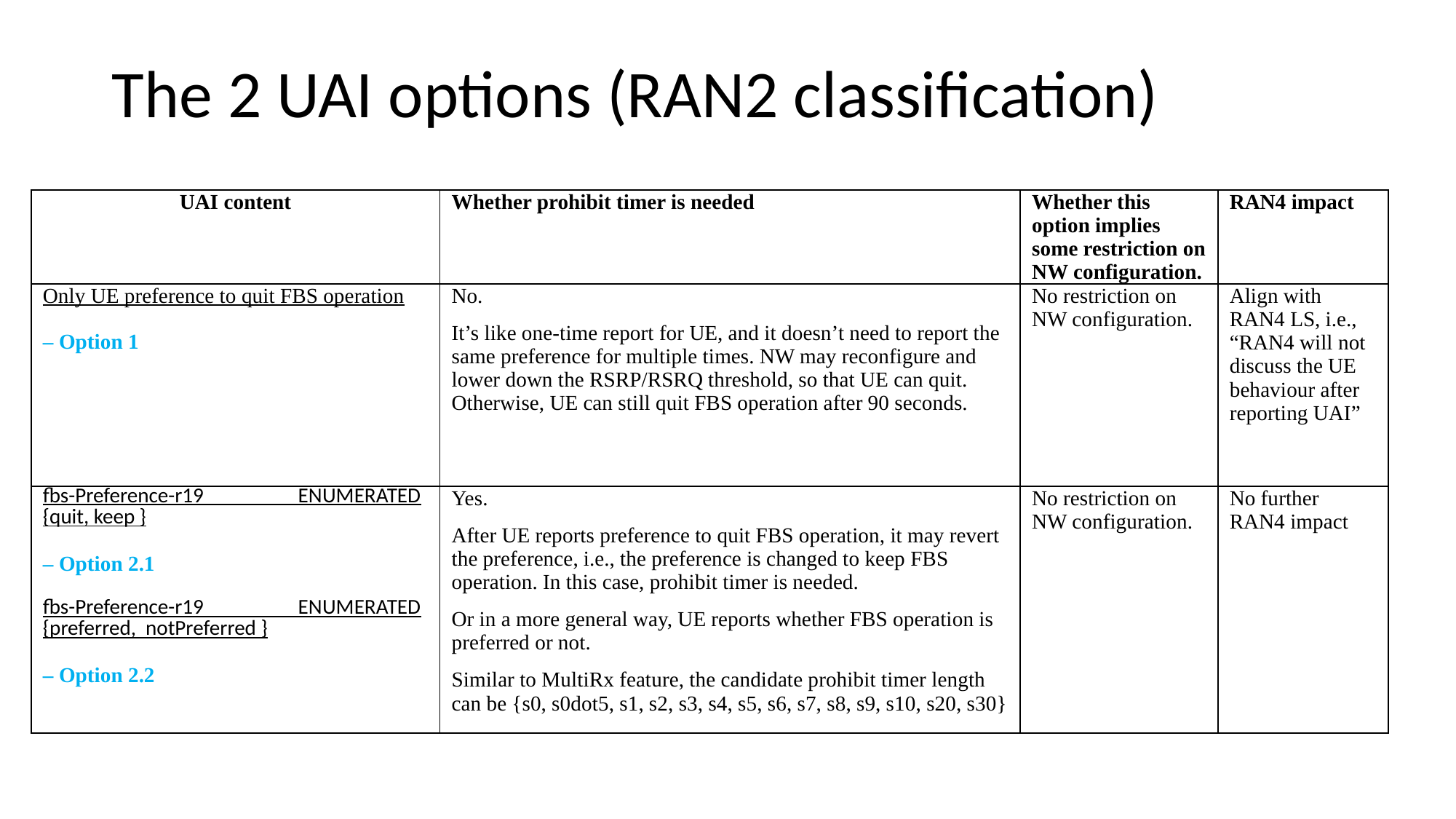

# The 2 UAI options (RAN2 classification)
| UAI content | Whether prohibit timer is needed | Whether this option implies some restriction on NW configuration. | RAN4 impact |
| --- | --- | --- | --- |
| Only UE preference to quit FBS operation – Option 1 | No. It’s like one-time report for UE, and it doesn’t need to report the same preference for multiple times. NW may reconfigure and lower down the RSRP/RSRQ threshold, so that UE can quit. Otherwise, UE can still quit FBS operation after 90 seconds. | No restriction on NW configuration. | Align with RAN4 LS, i.e., “RAN4 will not discuss the UE behaviour after reporting UAI” |
| fbs-Preference-r19 ENUMERATED {quit, keep } – Option 2.1 fbs-Preference-r19 ENUMERATED {preferred, notPreferred } – Option 2.2 | Yes. After UE reports preference to quit FBS operation, it may revert the preference, i.e., the preference is changed to keep FBS operation. In this case, prohibit timer is needed. Or in a more general way, UE reports whether FBS operation is preferred or not. Similar to MultiRx feature, the candidate prohibit timer length can be {s0, s0dot5, s1, s2, s3, s4, s5, s6, s7, s8, s9, s10, s20, s30} | No restriction on NW configuration. | No further RAN4 impact |